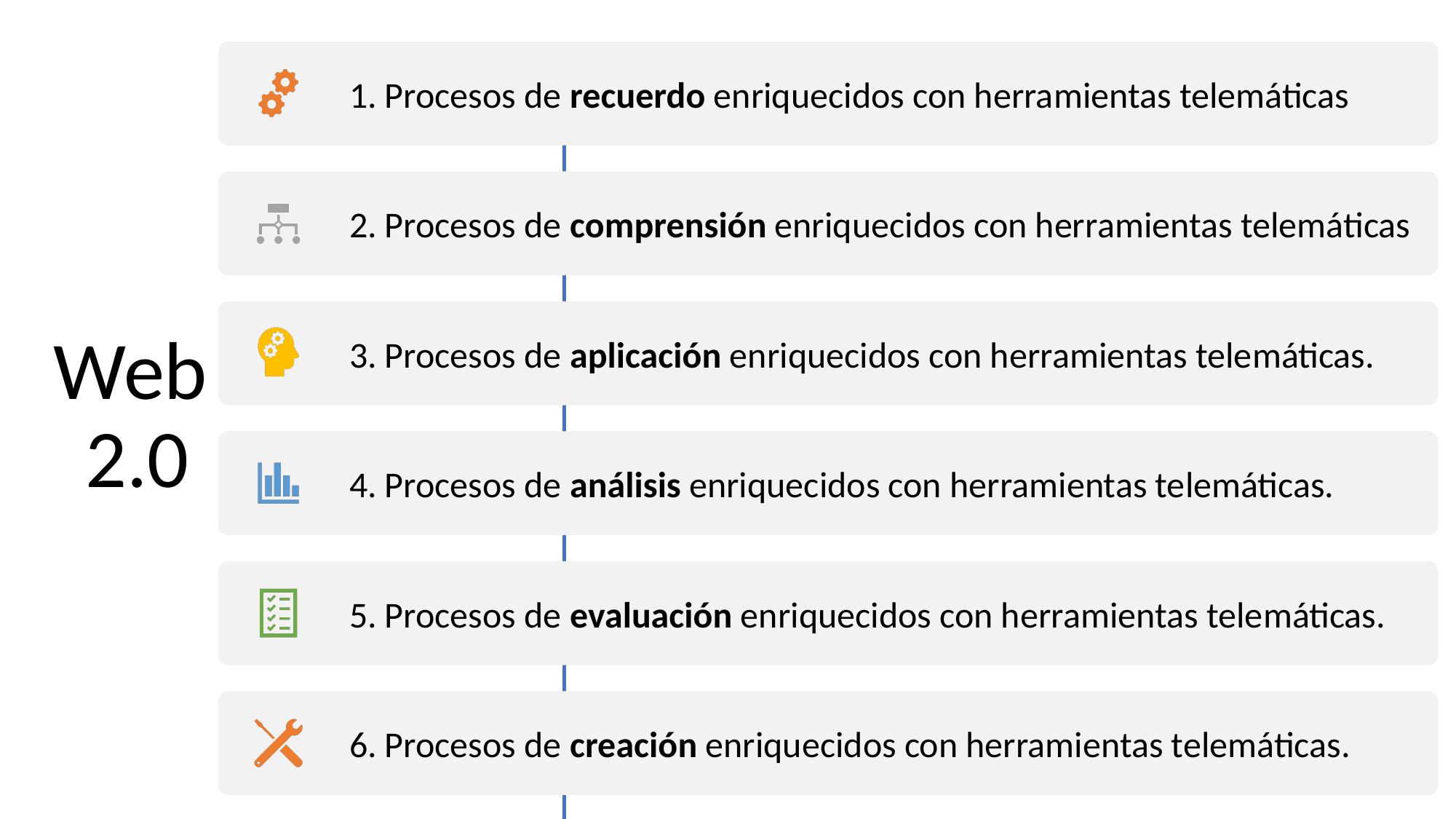

1. Procesos de recuerdo enriquecidos con herramientas telemáticas
2. Procesos de comprensión enriquecidos con herramientas telemáticas
3. Procesos de aplicación enriquecidos con herramientas telemáticas.
4. Procesos de análisis enriquecidos con herramientas telemáticas.
5. Procesos de evaluación enriquecidos con herramientas telemáticas.
6. Procesos de creación enriquecidos con herramientas telemáticas.
# Web 2.0